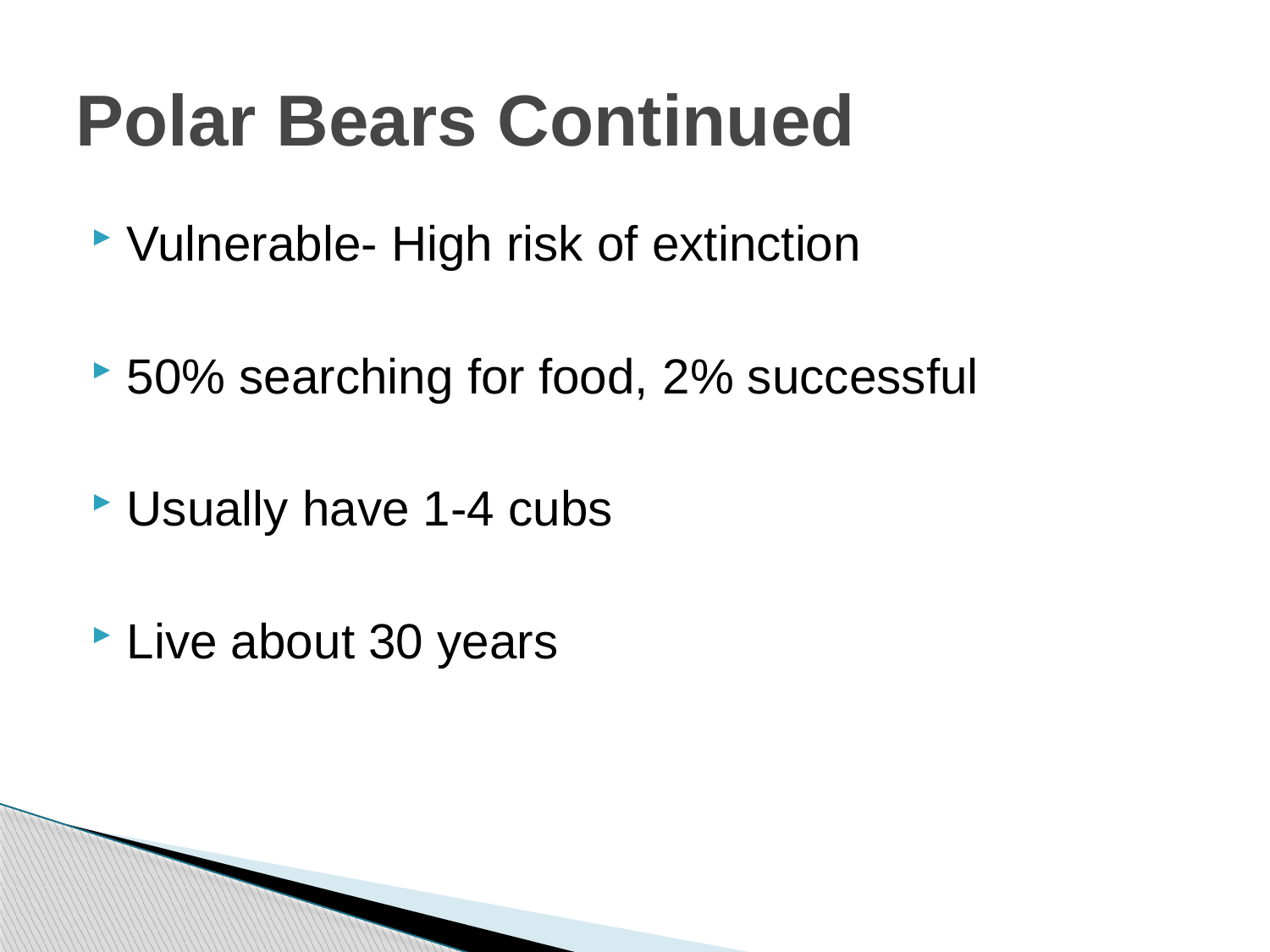

# Polar Bears Continued
Vulnerable- High risk of extinction

50% searching for food, 2% successful

Usually have 1-4 cubs

Live about 30 years